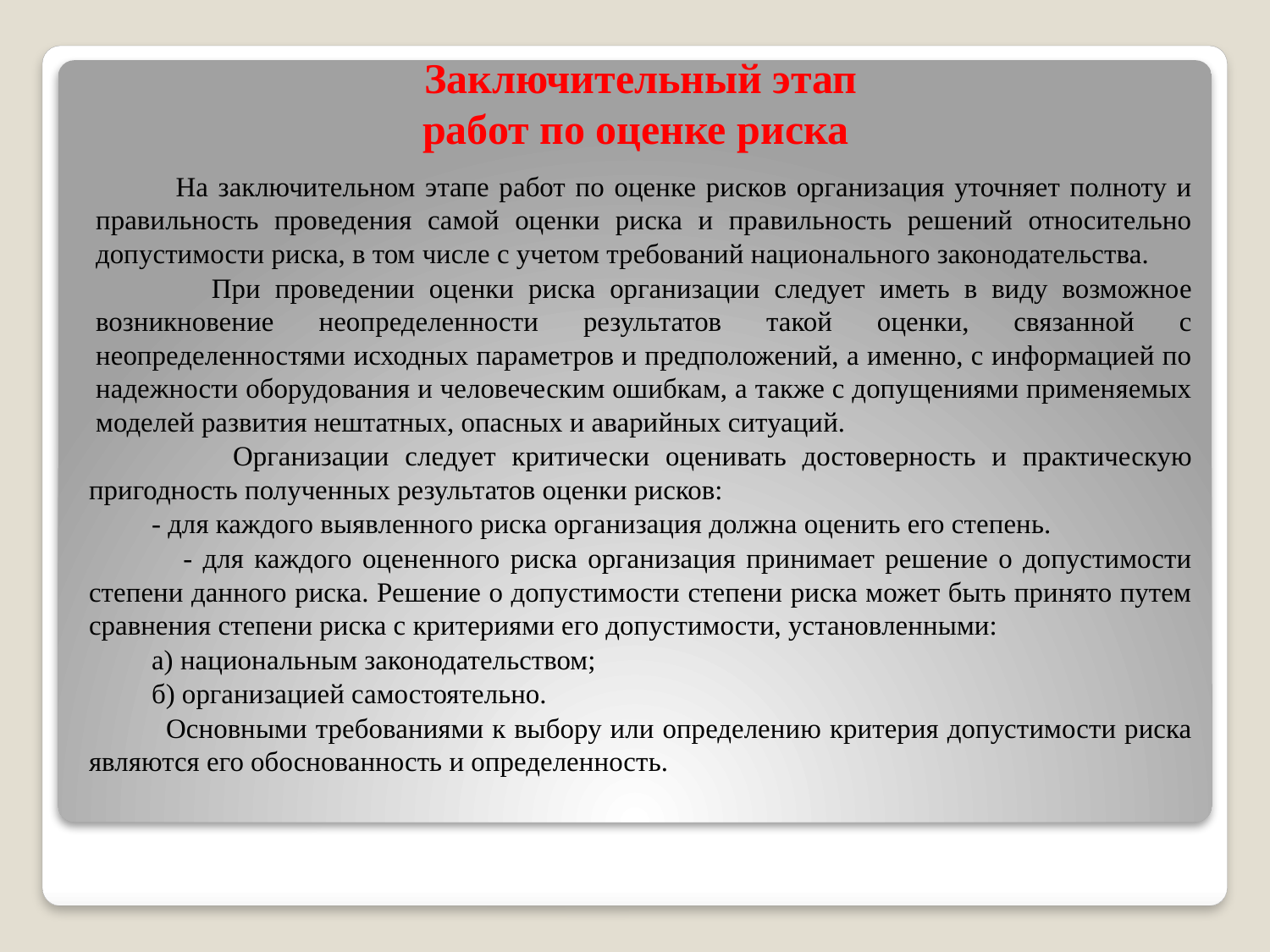

# Заключительный этап работ по оценке риска
        На заключительном этапе работ по оценке рисков организация уточняет полноту и правильность проведения самой оценки риска и правильность решений относительно допустимости риска, в том числе с учетом требований национального законодательства.
        При проведении оценки риска организации следует иметь в виду возможное возникновение неопределенности результатов такой оценки, связанной с неопределенностями исходных параметров и предположений, а именно, с информацией по надежности оборудования и человеческим ошибкам, а также с допущениями применяемых моделей развития нештатных, опасных и аварийных ситуаций.
         Организации следует критически оценивать достоверность и практическую пригодность полученных результатов оценки рисков:
         - для каждого выявленного риска организация должна оценить его степень.
         - для каждого оцененного риска организация принимает решение о допустимости степени данного риска. Решение о допустимости степени риска может быть принято путем сравнения степени риска с критериями его допустимости, установленными:
         а) национальным законодательством;
         б) организацией самостоятельно.
         Основными требованиями к выбору или определению критерия допустимости риска являются его обоснованность и определенность.